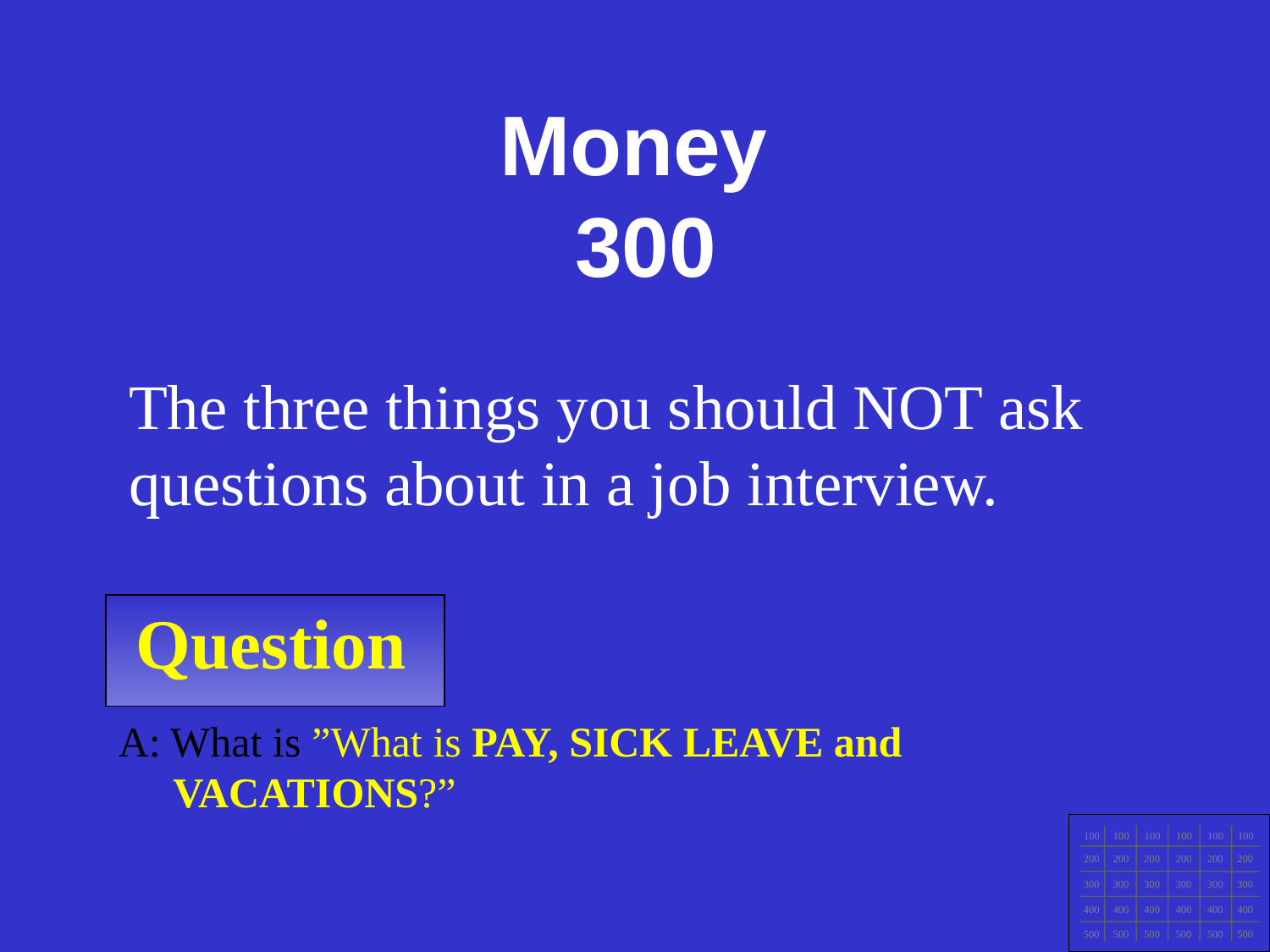

Money
300
The three things you should NOT ask questions about in a job interview.
Question

A: What is ”What is PAY, SICK LEAVE and VACATIONS?”

100
100
100
100
100
100

200
200
200
200
200
200

300
300
300
300
300
300

400
400
400
400
400
400

500
500
500
500
500
500